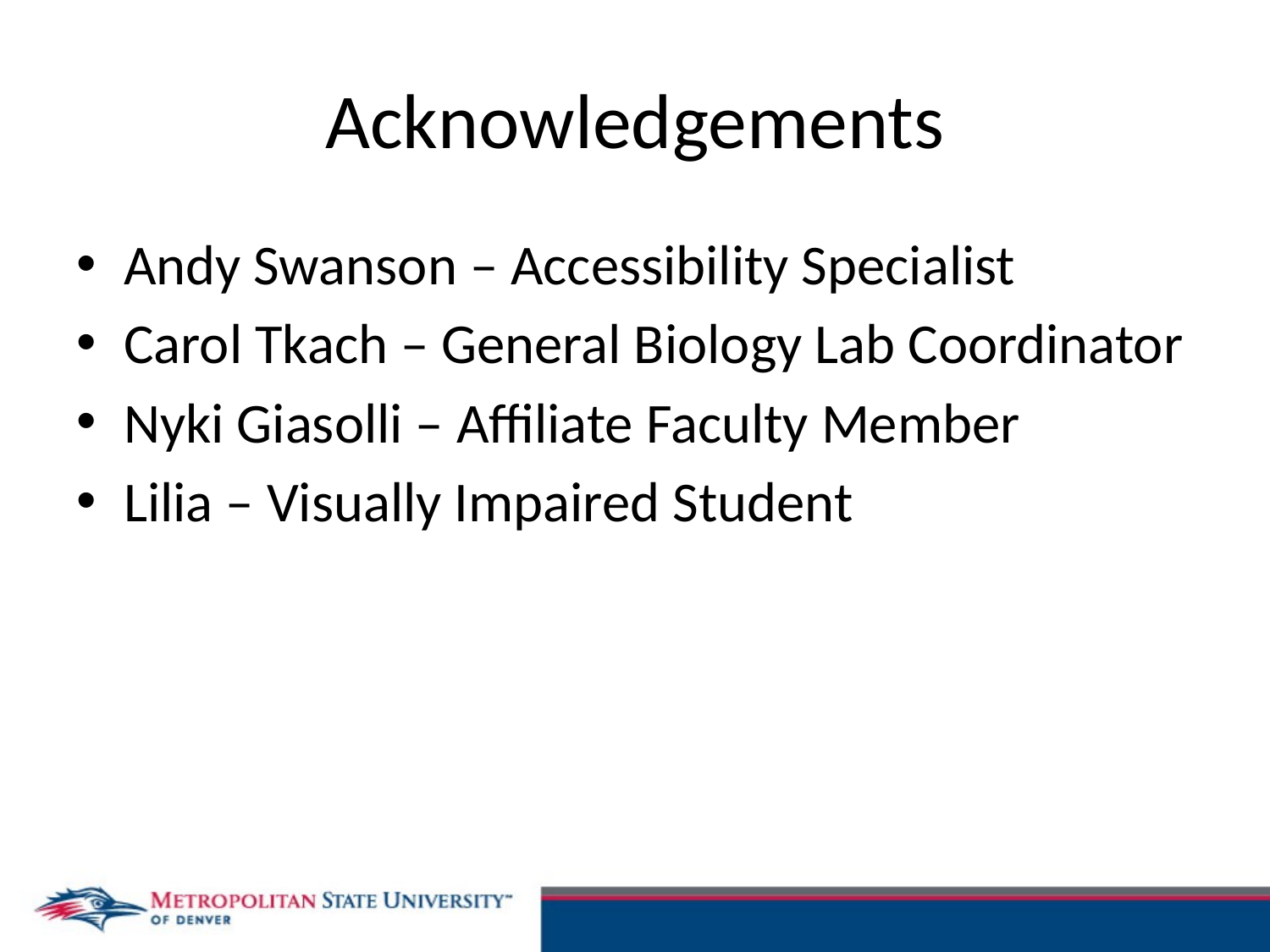

# Acknowledgements
Andy Swanson – Accessibility Specialist
Carol Tkach – General Biology Lab Coordinator
Nyki Giasolli – Affiliate Faculty Member
Lilia – Visually Impaired Student